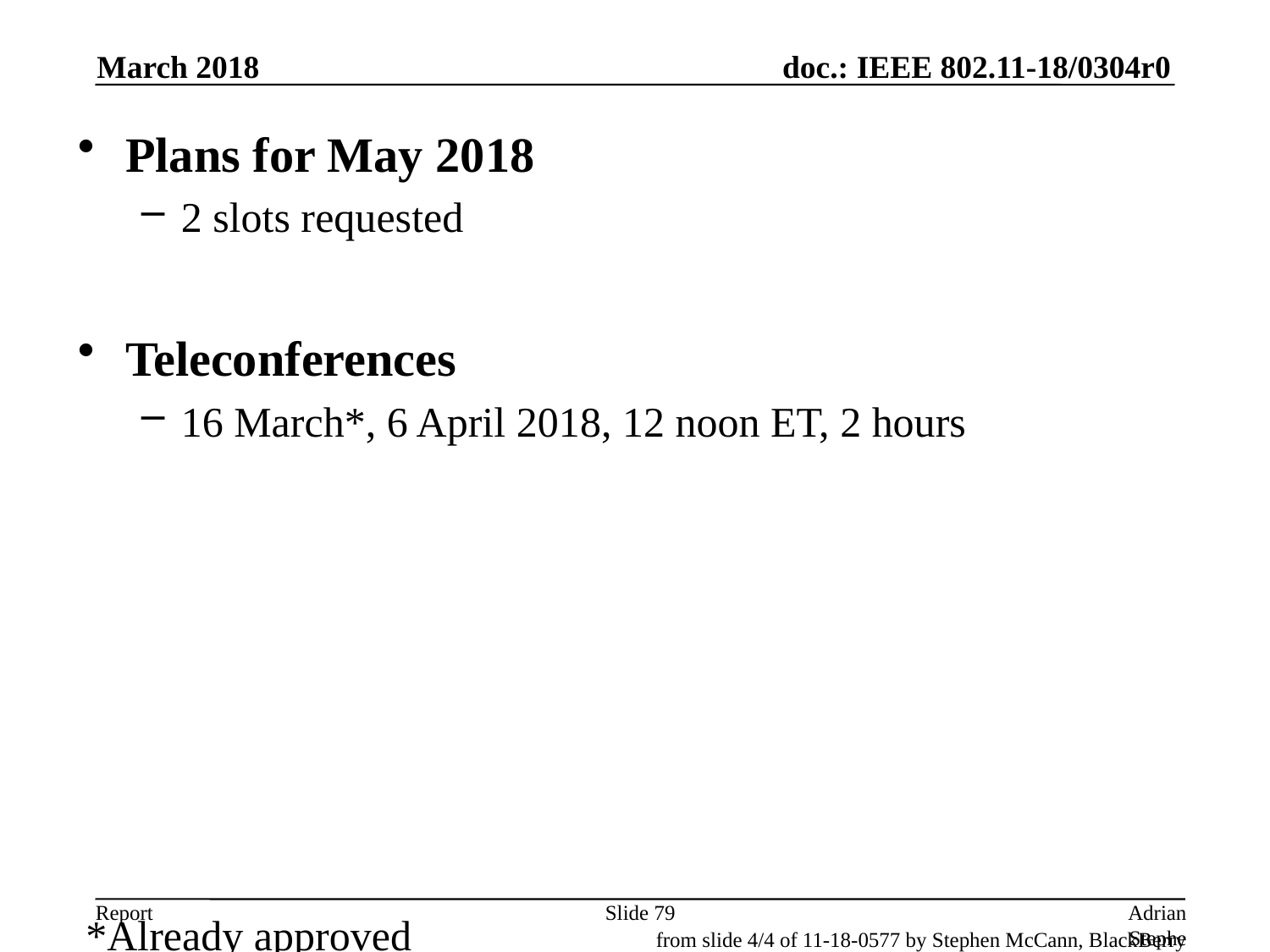

March 2018
Plans for May 2018
2 slots requested

Teleconferences
16 March*, 6 April 2018, 12 noon ET, 2 hours

*Already approved
Slide 79
Adrian Stephens, Intel Corporation
from slide 4/4 of 11-18-0577 by Stephen McCann, BlackBerry